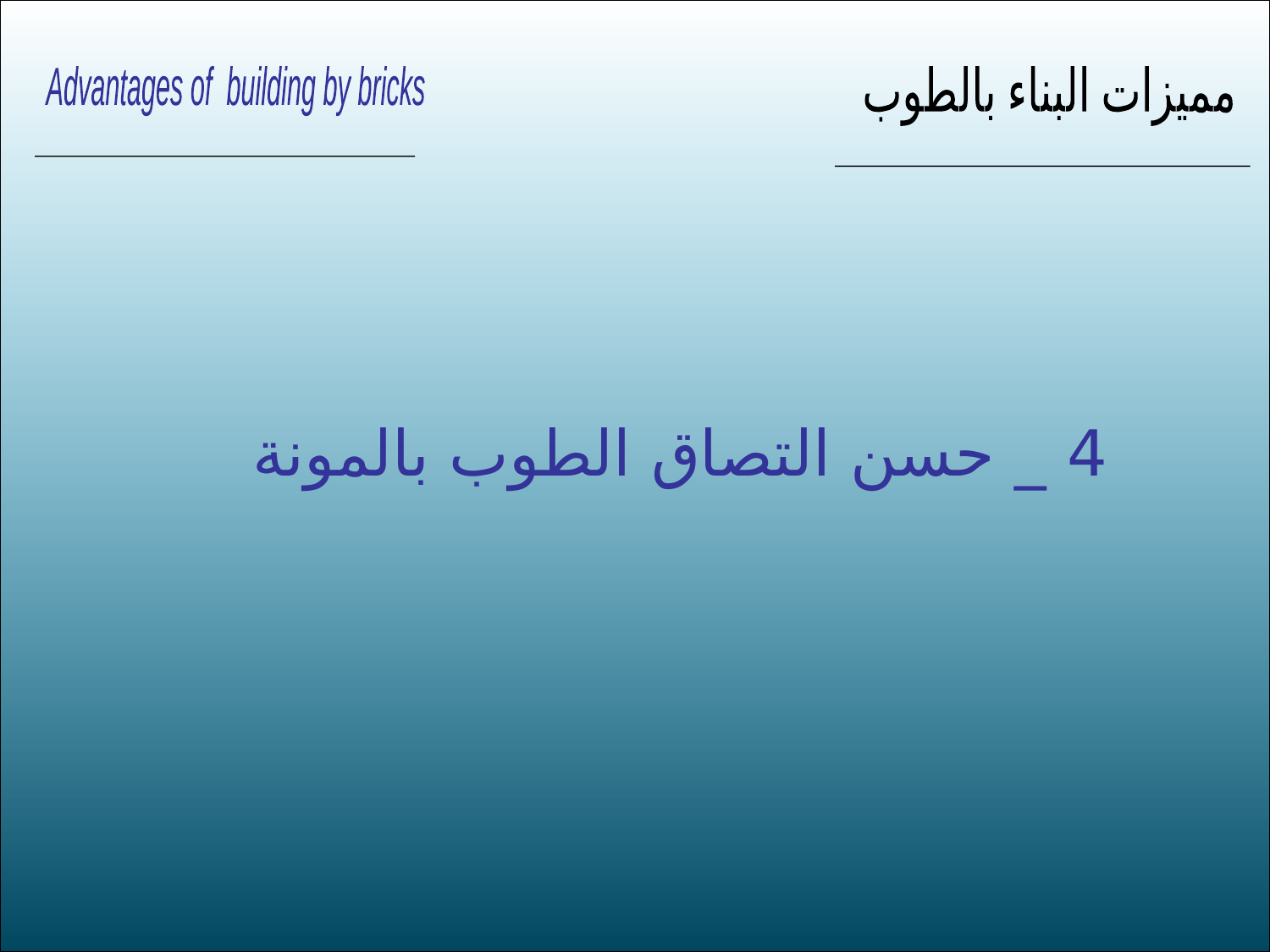

Advantages of  building by bricks
مميزات البناء بالطوب

4 _ حسن التصاق الطوب بالمونة